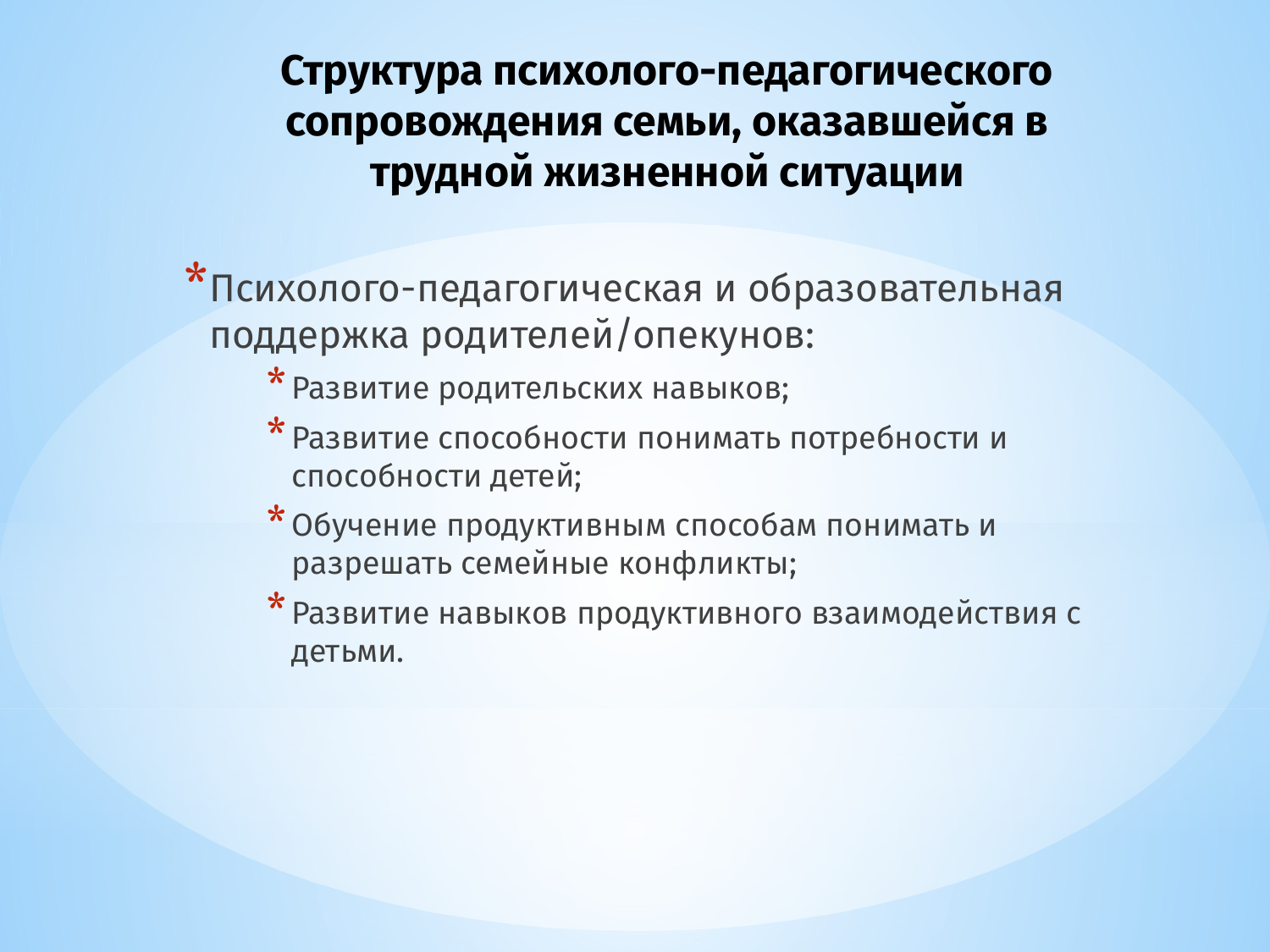

# Структура психолого-педагогического сопровождения семьи, оказавшейся в трудной жизненной ситуации
Психолого-педагогическая и образовательная поддержка родителей/опекунов:
Развитие родительских навыков;
Развитие способности понимать потребности и способности детей;
Обучение продуктивным способам понимать и разрешать семейные конфликты;
Развитие навыков продуктивного взаимодействия с детьми.